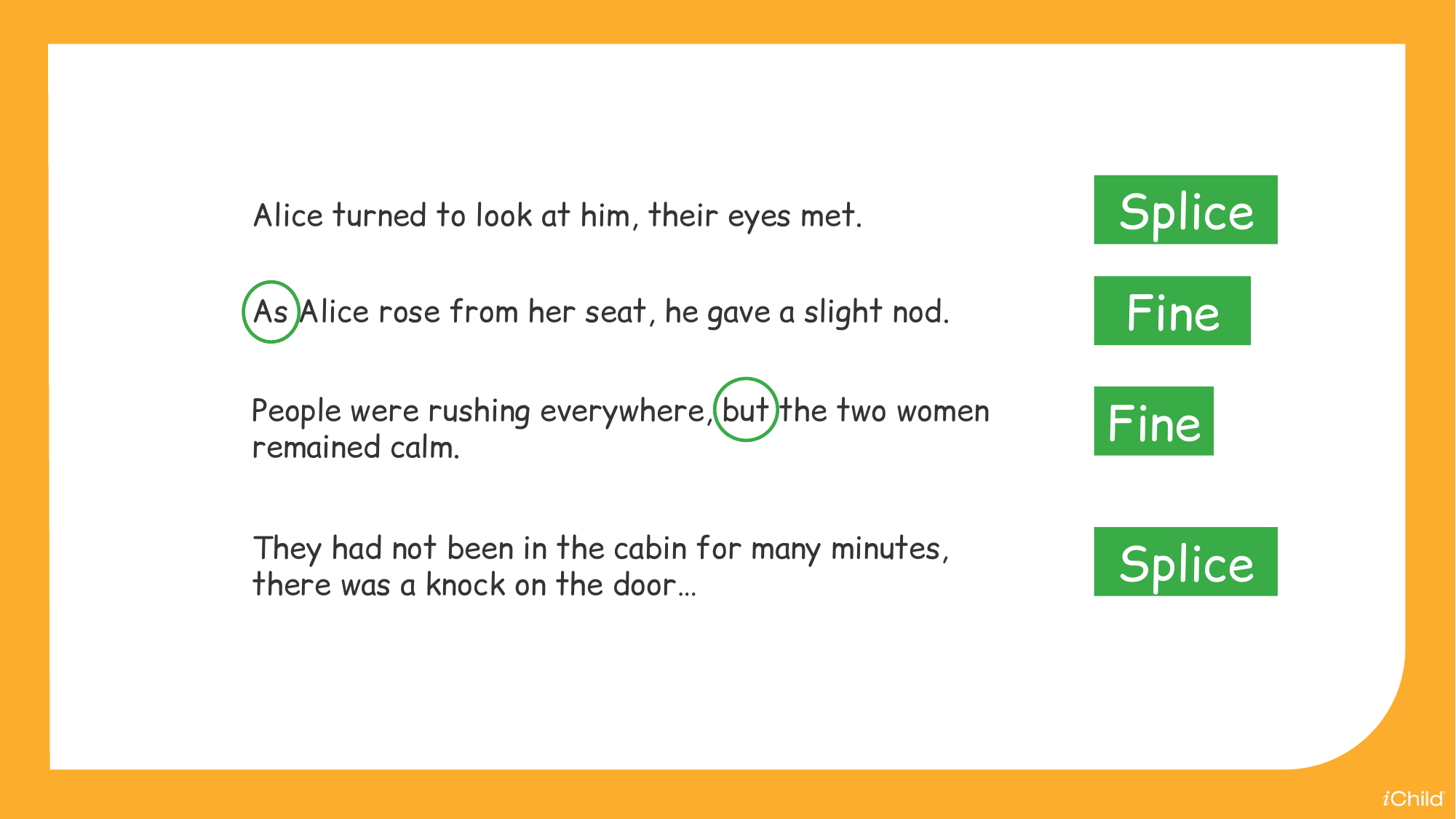

Splice
Alice turned to look at him, their eyes met.
Fine

As Alice rose from her seat, he gave a slight nod.

People were rushing everywhere, but the two women remained calm.
Fine
They had not been in the cabin for many minutes, there was a knock on the door…
Splice